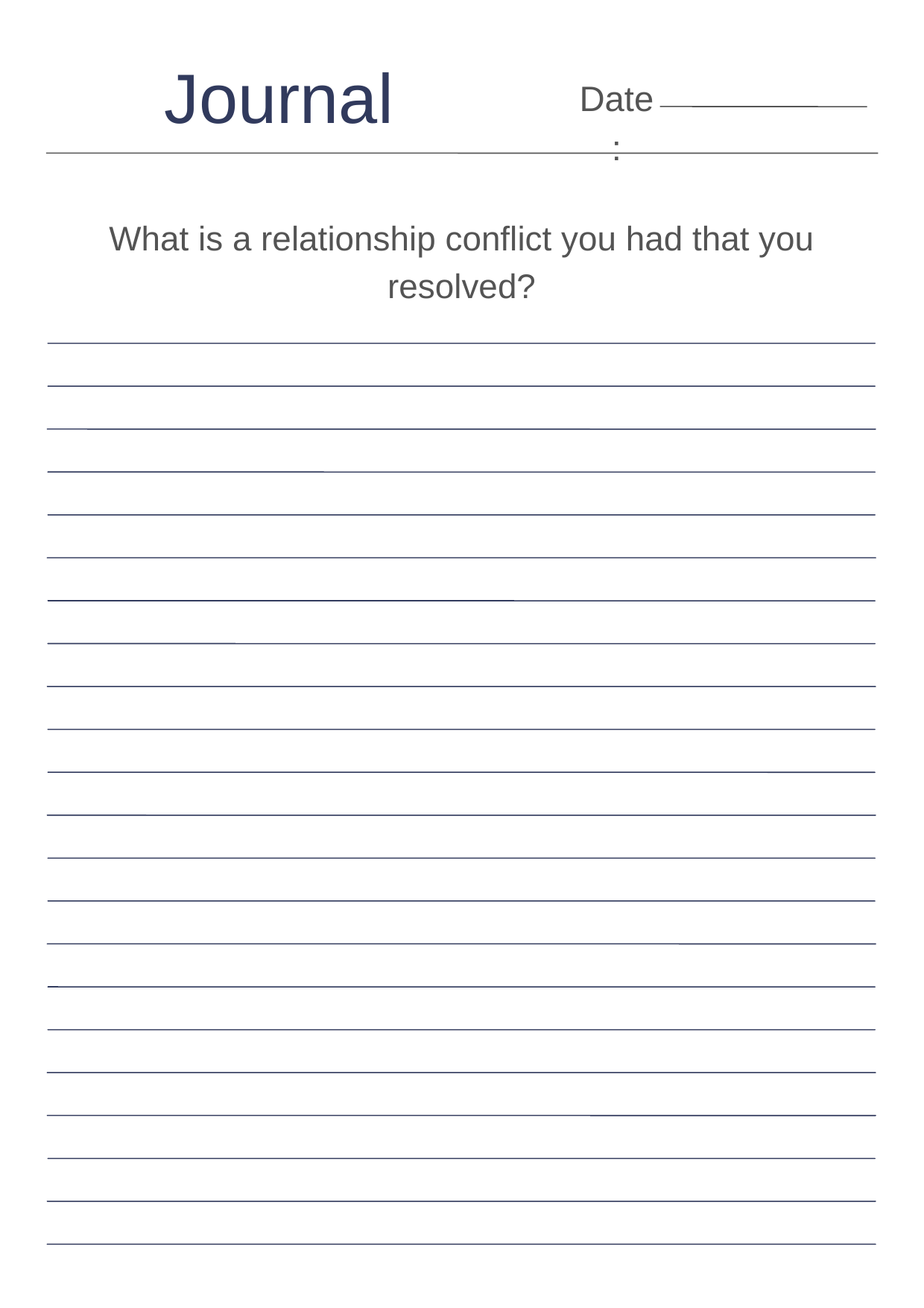

Journal
Date:

What is a relationship conflict you had that you resolved?